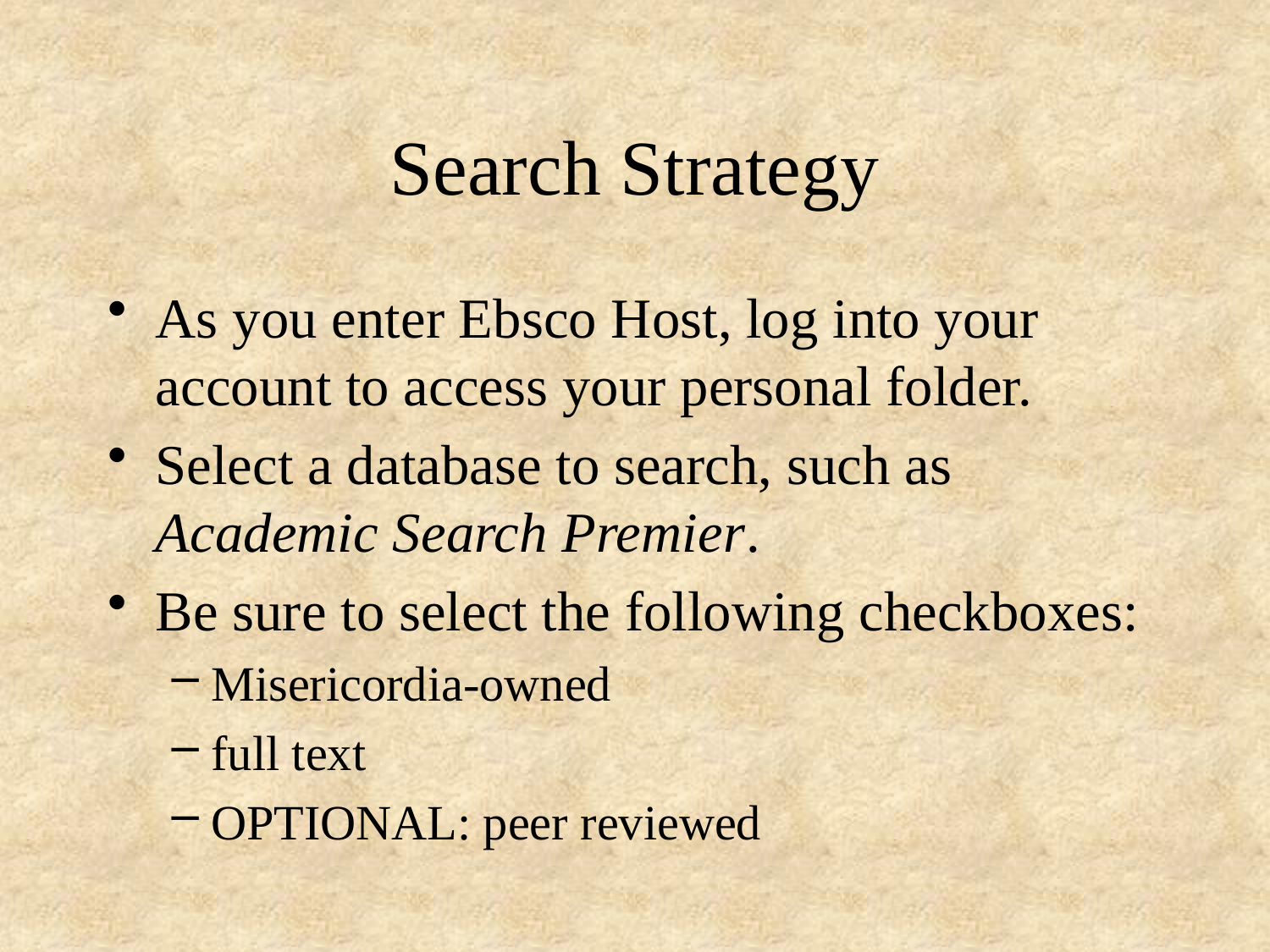

# Search Strategy
As you enter Ebsco Host, log into your account to access your personal folder.
Select a database to search, such as Academic Search Premier.
Be sure to select the following checkboxes:
Misericordia-owned
full text
OPTIONAL: peer reviewed